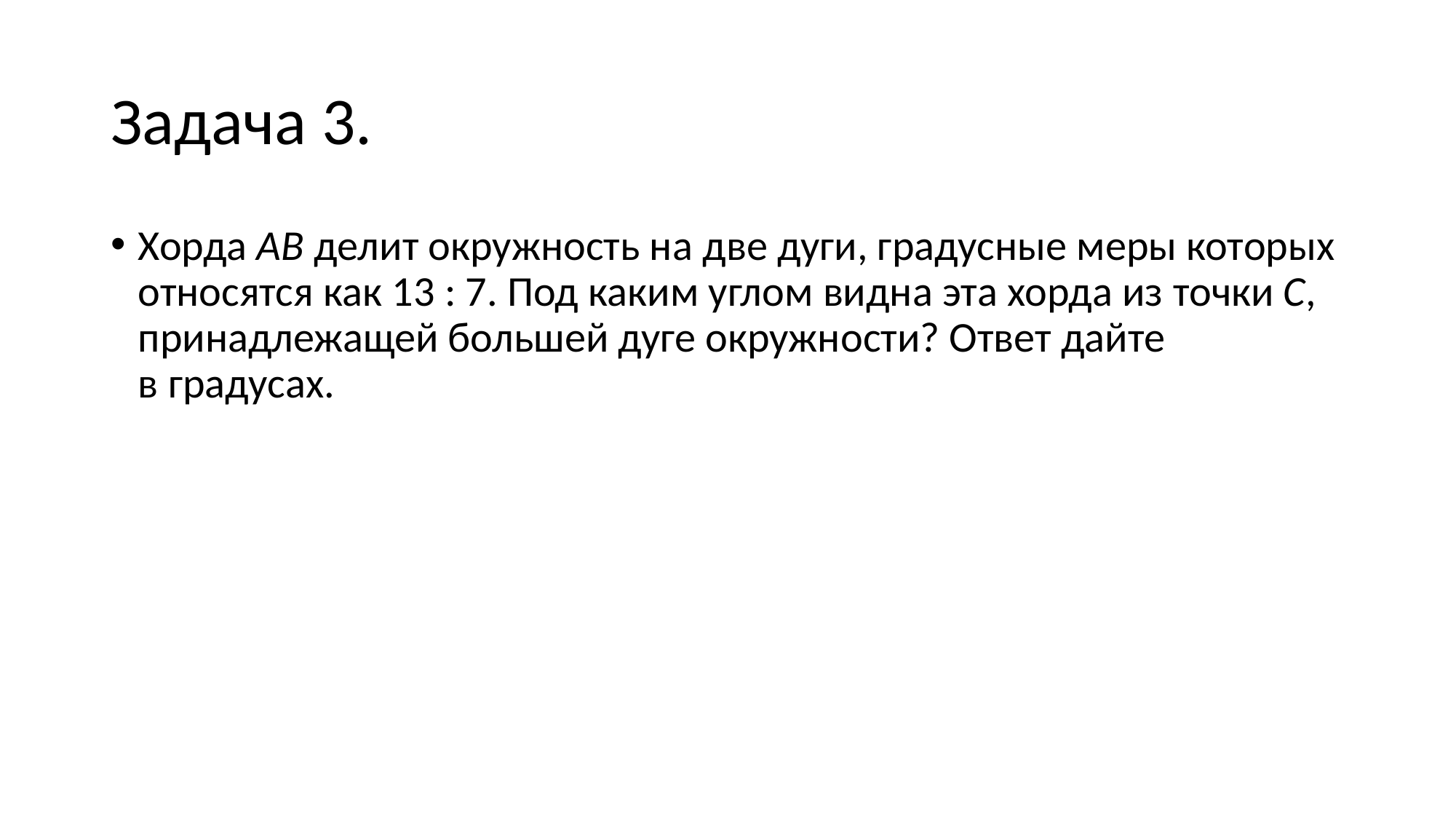

# Задача 3.
Хорда AB делит окружность на две дуги, градусные меры которых относятся как 13 : 7. Под каким углом видна эта хорда из точки C, принадлежащей большей дуге окружности? Ответ дайте в градусах.